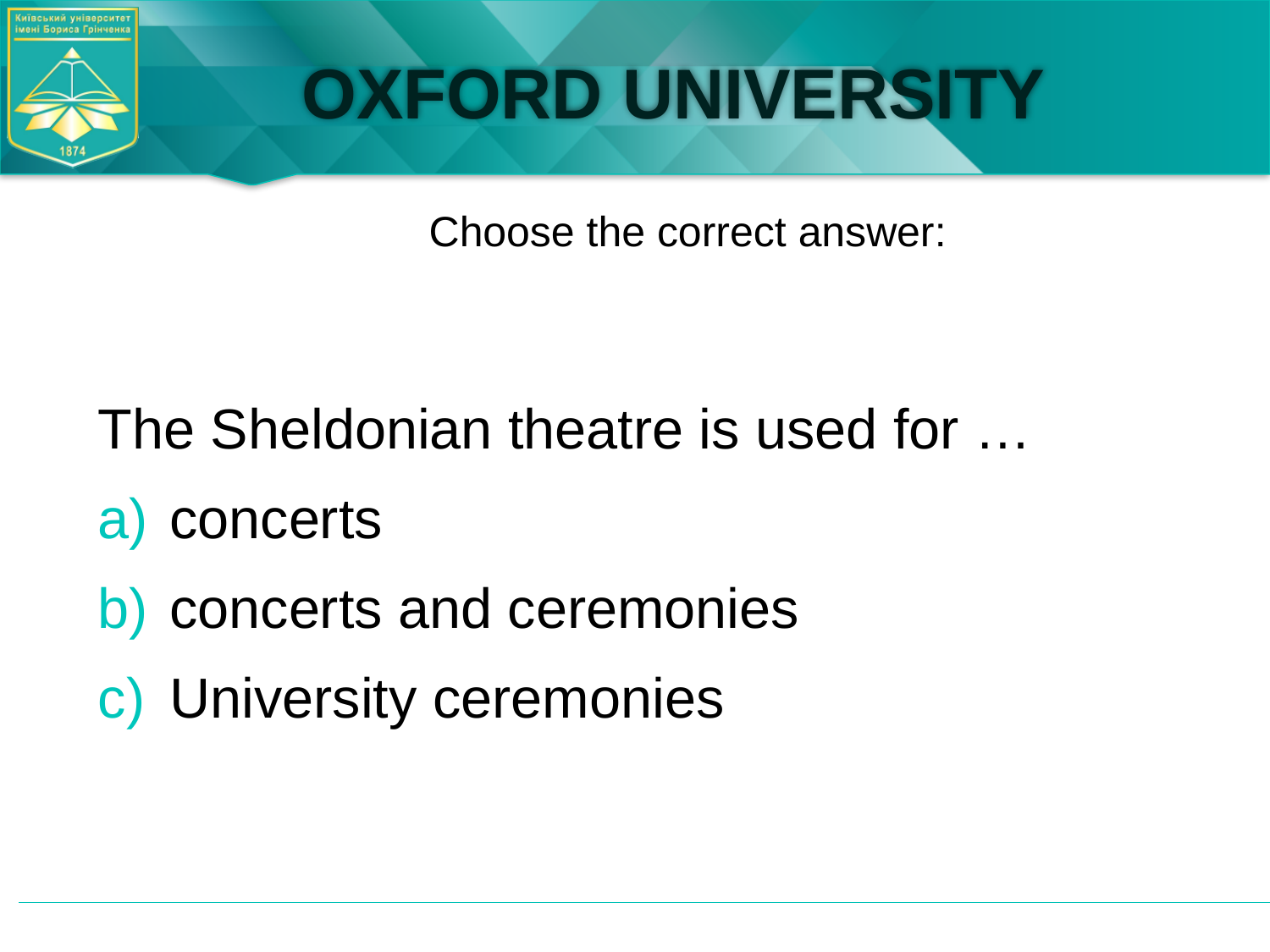

# OXFORD UNIVERSITY
Choose the correct answer:
The Sheldonian theatre is used for …
concerts
concerts and ceremonies
University ceremonies